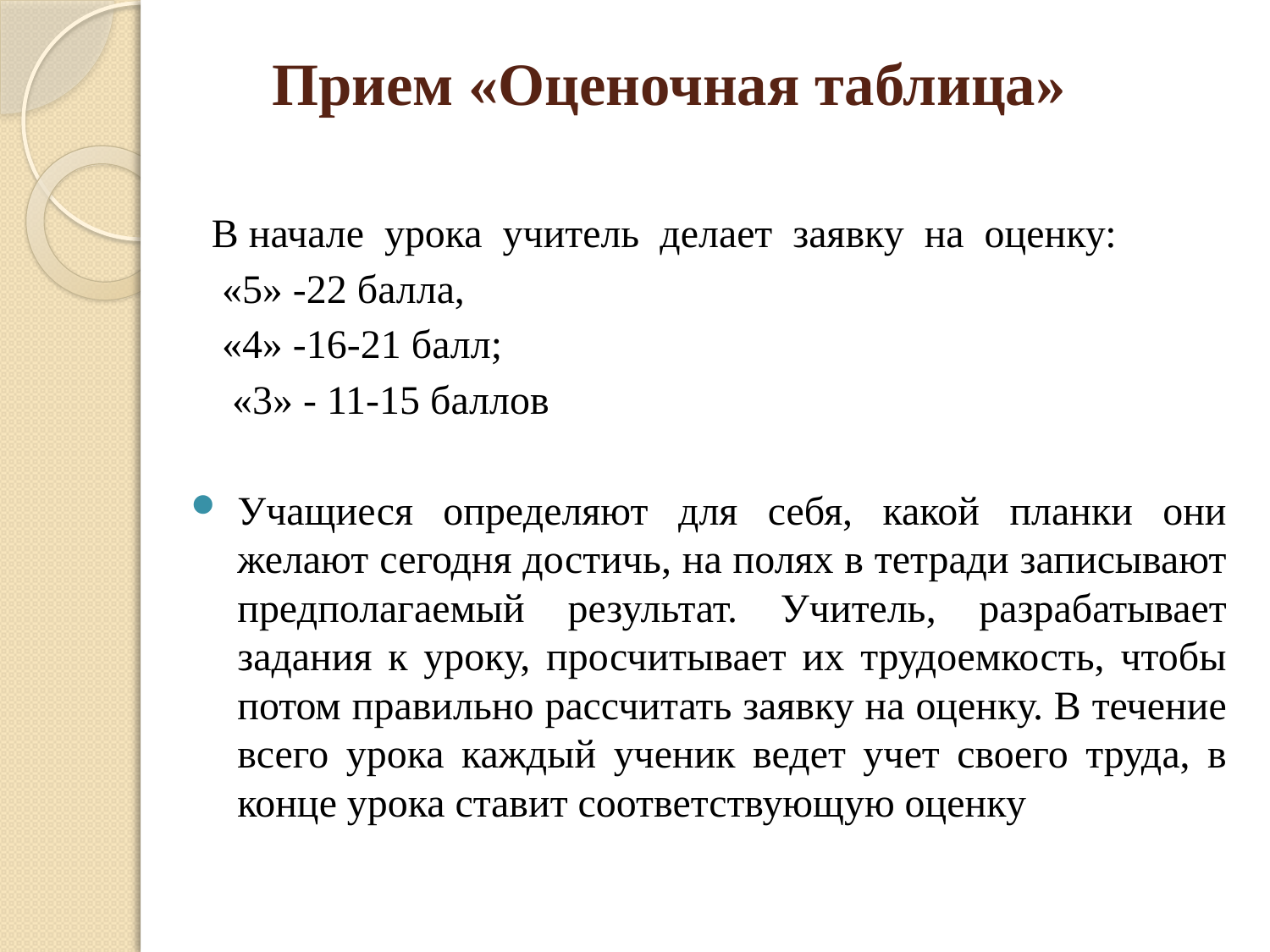

# Прием «Оценочная таблица»
 В начале  урока  учитель  делает  заявку  на  оценку:
  «5» -22 балла,
  «4» -16-21 балл;
   «3» - 11-15 баллов

Учащиеся определяют для себя, какой планки они желают сегодня достичь, на полях в тетради записывают предполагаемый результат. Учитель, разрабатывает задания к уроку, просчитывает их трудоемкость, чтобы потом правильно рассчитать заявку на оценку. В течение всего урока каждый ученик ведет учет своего труда, в конце урока ставит соответствующую оценку